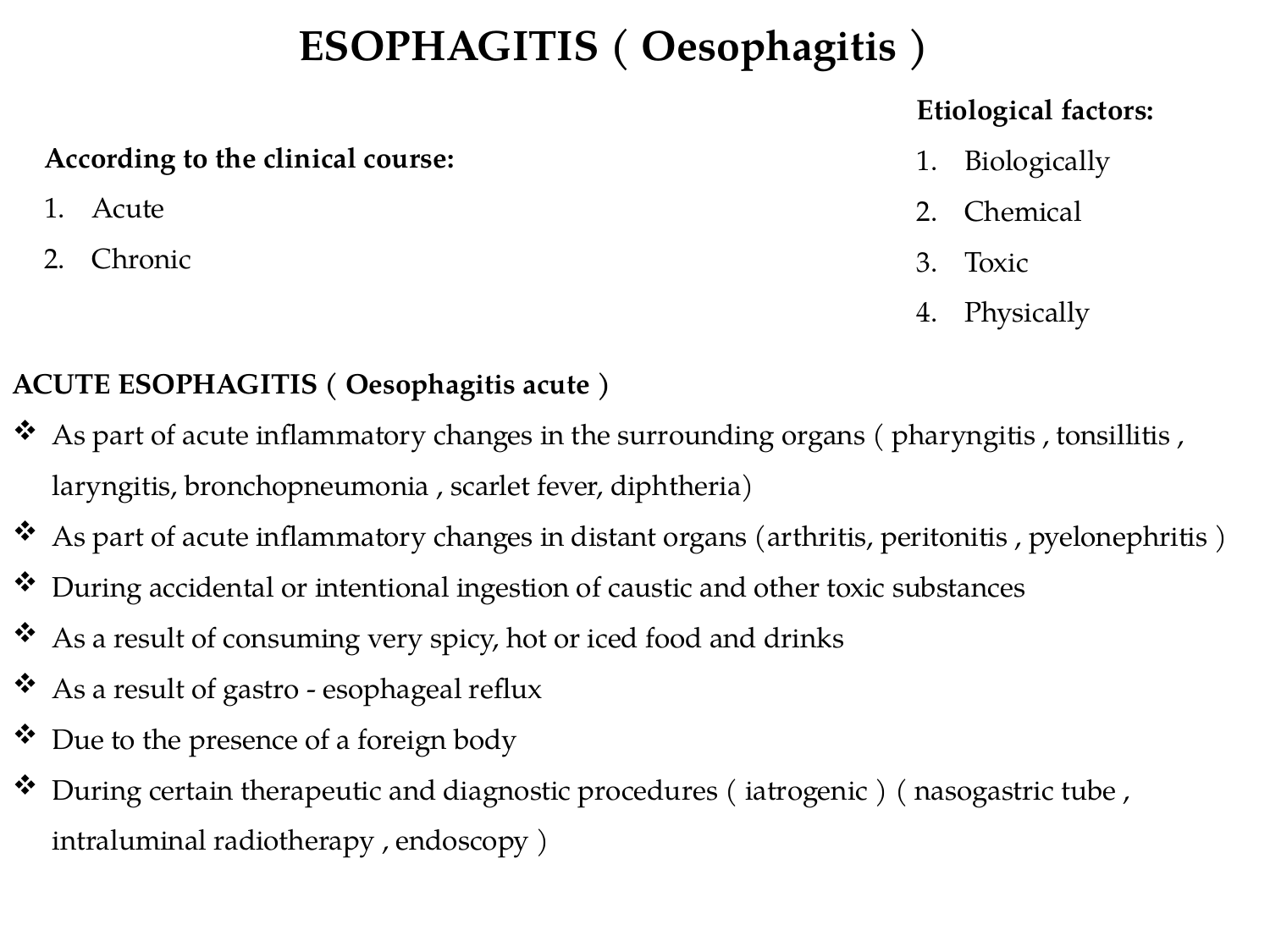

# ESOPHAGITIS ( Oesophagitis )
Etiological factors:
Biologically
Chemical
Toxic
Physically

According to the clinical course:
Acute
Chronic

ACUTE ESOPHAGITIS ( Oesophagitis acute )
As part of acute inflammatory changes in the surrounding organs ( pharyngitis , tonsillitis , laryngitis, bronchopneumonia , scarlet fever, diphtheria)
As part of acute inflammatory changes in distant organs (arthritis, peritonitis , pyelonephritis )
During accidental or intentional ingestion of caustic and other toxic substances
As a result of consuming very spicy, hot or iced food and drinks
As a result of gastro - esophageal reflux
Due to the presence of a foreign body
During certain therapeutic and diagnostic procedures ( iatrogenic ) ( nasogastric tube , intraluminal radiotherapy , endoscopy )